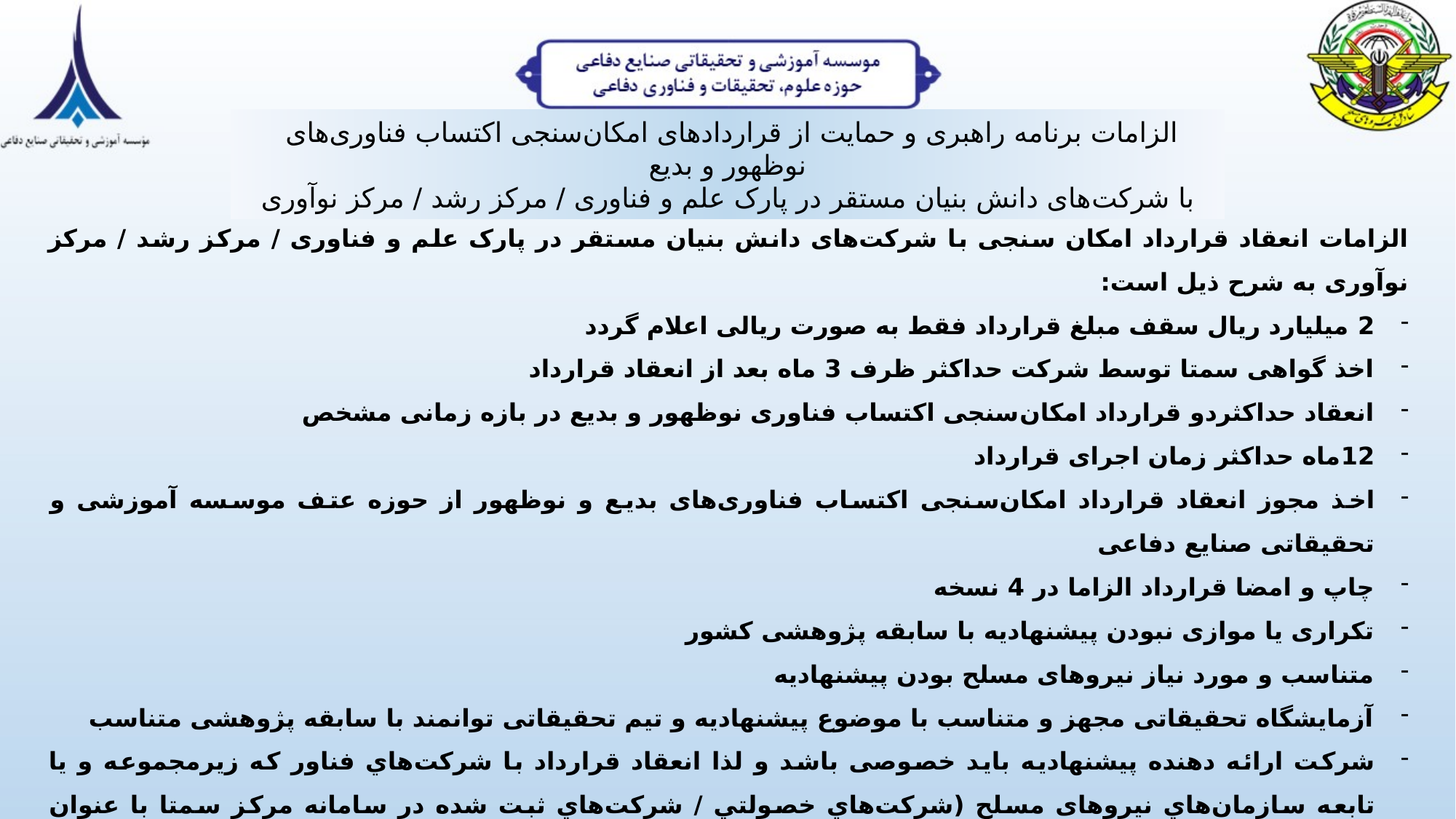

الزامات برنامه راهبری و حمایت از قراردادهای امکان‌سنجی اکتساب فناوری‌های  نوظهور و بدیع
با شرکت‌های دانش بنیان مستقر در پارک علم و فناوری / مرکز رشد / مرکز نوآوری
الزامات انعقاد قرارداد امکان سنجی با شرکت‌های دانش بنیان مستقر در پارک علم و فناوری / مرکز رشد / مرکز نوآوری به شرح ذیل است:
2 میلیارد ریال سقف مبلغ قرارداد فقط به صورت ریالی اعلام گردد
اخذ گواهی سمتا توسط شرکت حداکثر ظرف 3 ماه بعد از انعقاد قرارداد
انعقاد حداکثردو قرارداد امکان‌سنجی اکتساب فناوری نوظهور و بدیع در بازه زمانی مشخص
12ماه حداکثر زمان اجرای قرارداد
اخذ مجوز انعقاد قرارداد امکان‌سنجی اکتساب فناوری‌های بدیع و نوظهور از حوزه عتف موسسه آموزشی و تحقیقاتی صنایع دفاعی
چاپ و امضا قرارداد الزاما در 4 نسخه
تکراری یا موازی نبودن پیشنهادیه با سابقه پژوهشی کشور
متناسب و مورد نیاز نیروهای مسلح بودن پیشنهادیه
آزمایشگاه تحقیقاتی مجهز و متناسب با موضوع پیشنهادیه و تیم تحقیقاتی توانمند با سابقه پژوهشی متناسب
شرکت ارائه دهنده پیشنهادیه باید خصوصی باشد و لذا انعقاد قرارداد با شركت‌هاي فناور كه زيرمجموعه و یا تابعه سازمان‌هاي نیروهای مسلح (شركت‌هاي خصولتي / شركت‌هاي ثبت شده در سامانه مركز سمتا با عنوان "اقماري") باشند، امكان‌پذير نمي‌باشد.
تکمیل دقیق و شفاف فرم های 102 و 708 و ارسال برای بررسی در حوزه عتف موسسه آموزشی و تحقیقاتی صنایع دفاعی
تمامی اعتبارات پژوهش به حساب پارک علم و فناوری / مرکز رشد / مرکز نوآوری واریز می‌گردد و اعتبارات مجری توسط ایشان کارسازی می‌گردد.